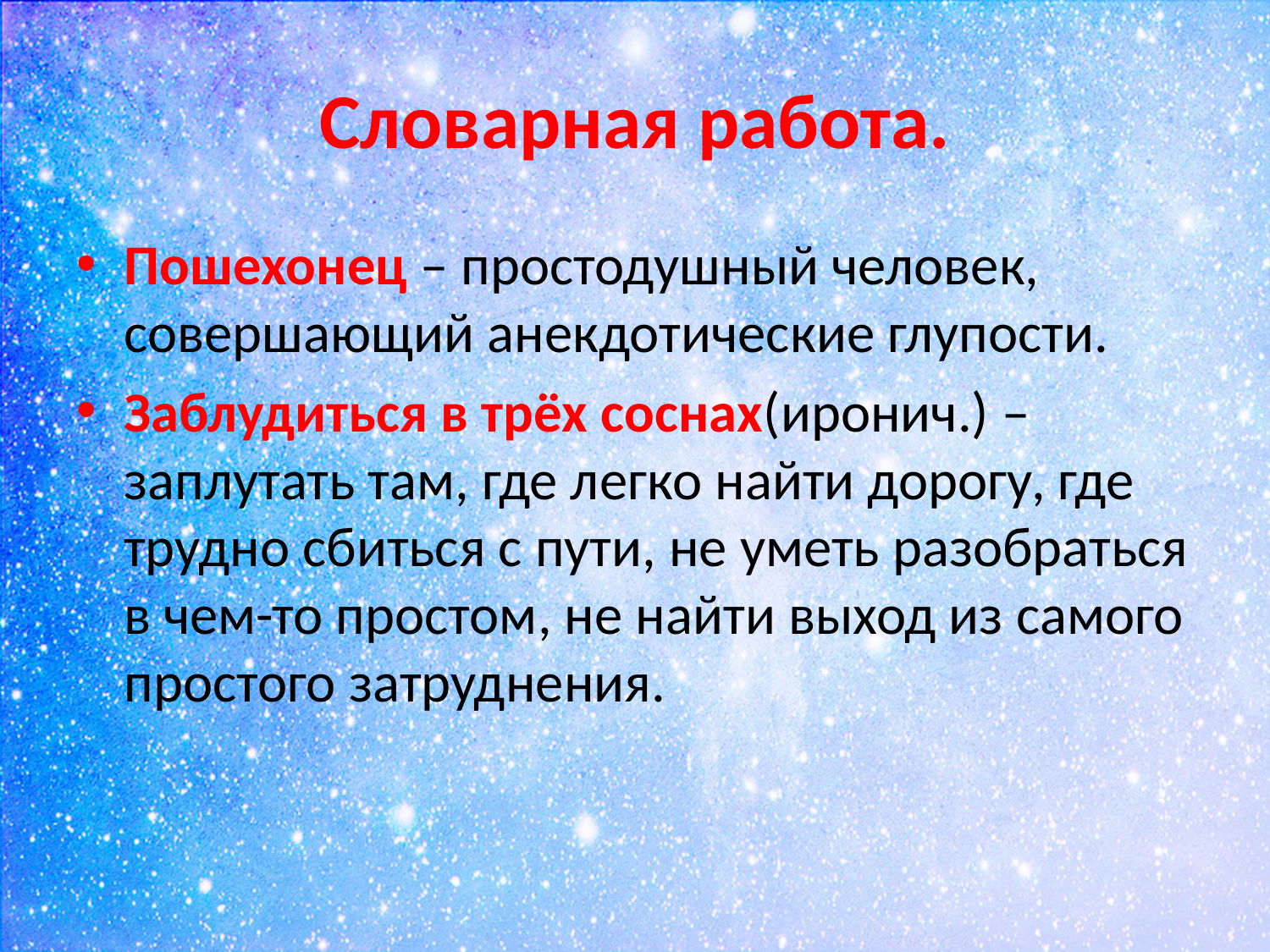

# Словарная работа.
Пошехонец – простодушный человек, совершающий анекдотические глупости.
Заблудиться в трёх соснах(иронич.) – заплутать там, где легко найти дорогу, где трудно сбиться с пути, не уметь разобраться в чем-то простом, не найти выход из самого простого затруднения.